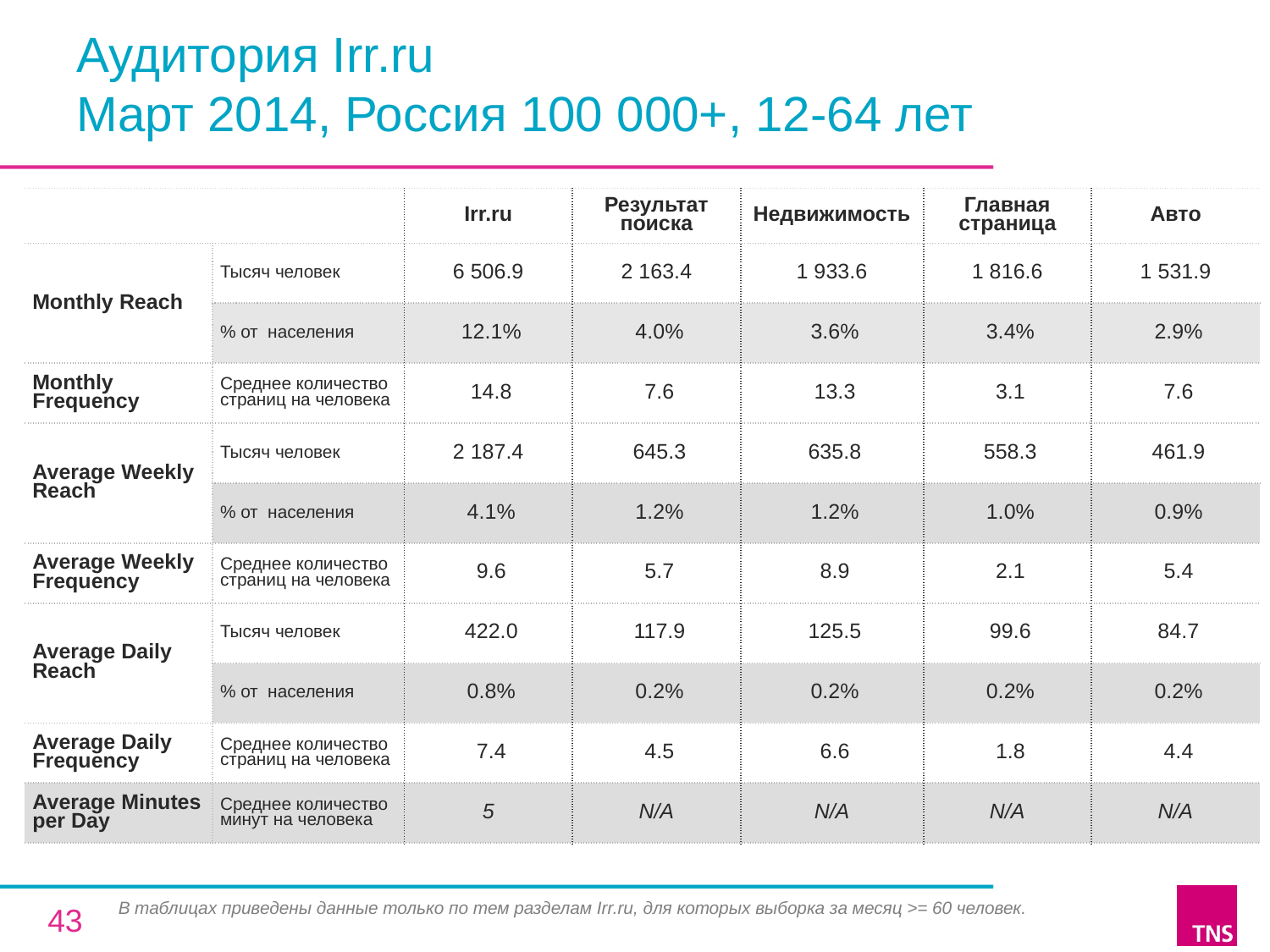

# Аудитория Irr.ru Март 2014, Россия 100 000+, 12-64 лет
|  |  | Irr.ru | Результат поиска | Недвижимость | Главная страница | Авто |
| --- | --- | --- | --- | --- | --- | --- |
| Monthly Reach | Тысяч человек | 6 506.9 | 2 163.4 | 1 933.6 | 1 816.6 | 1 531.9 |
|  | % от населения | 12.1% | 4.0% | 3.6% | 3.4% | 2.9% |
| Monthly Frequency | Среднее количество страниц на человека | 14.8 | 7.6 | 13.3 | 3.1 | 7.6 |
| Average Weekly Reach | Тысяч человек | 2 187.4 | 645.3 | 635.8 | 558.3 | 461.9 |
|  | % от населения | 4.1% | 1.2% | 1.2% | 1.0% | 0.9% |
| Average Weekly Frequency | Среднее количество страниц на человека | 9.6 | 5.7 | 8.9 | 2.1 | 5.4 |
| Average Daily Reach | Тысяч человек | 422.0 | 117.9 | 125.5 | 99.6 | 84.7 |
|  | % от населения | 0.8% | 0.2% | 0.2% | 0.2% | 0.2% |
| Average Daily Frequency | Среднее количество страниц на человека | 7.4 | 4.5 | 6.6 | 1.8 | 4.4 |
| Average Minutes per Day | Среднее количество минут на человека | 5 | N/A | N/A | N/A | N/A |
В таблицах приведены данные только по тем разделам Irr.ru, для которых выборка за месяц >= 60 человек.
43